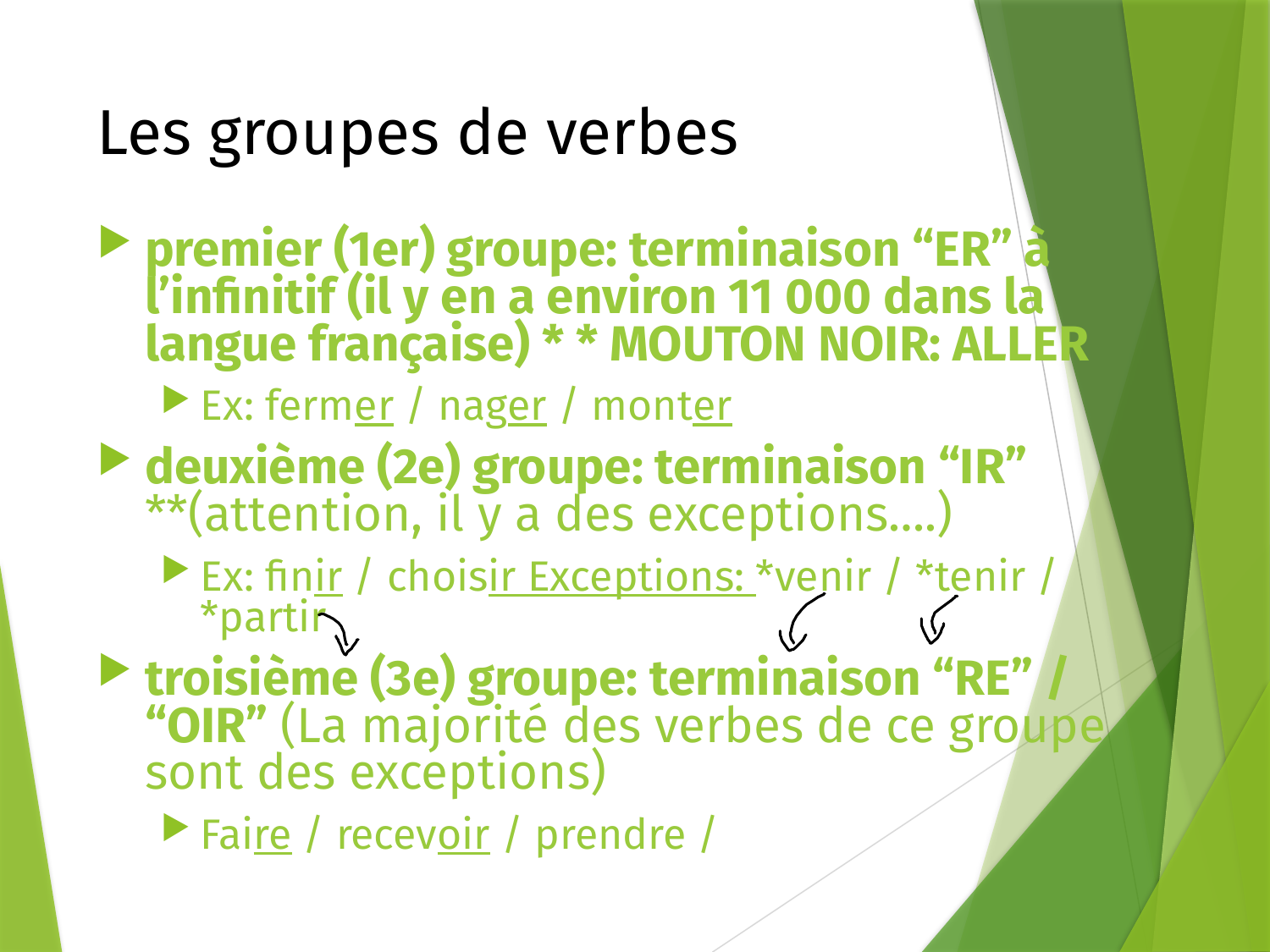

# Les groupes de verbes
premier (1er) groupe: terminaison “ER” à l’infinitif (il y en a environ 11 000 dans la langue française) * * MOUTON NOIR: ALLER
Ex: fermer / nager / monter
deuxième (2e) groupe: terminaison “IR” **(attention, il y a des exceptions….)
Ex: finir / choisir Exceptions: *venir / *tenir / *partir
troisième (3e) groupe: terminaison “RE” / “OIR” (La majorité des verbes de ce groupe sont des exceptions)
Faire / recevoir / prendre /